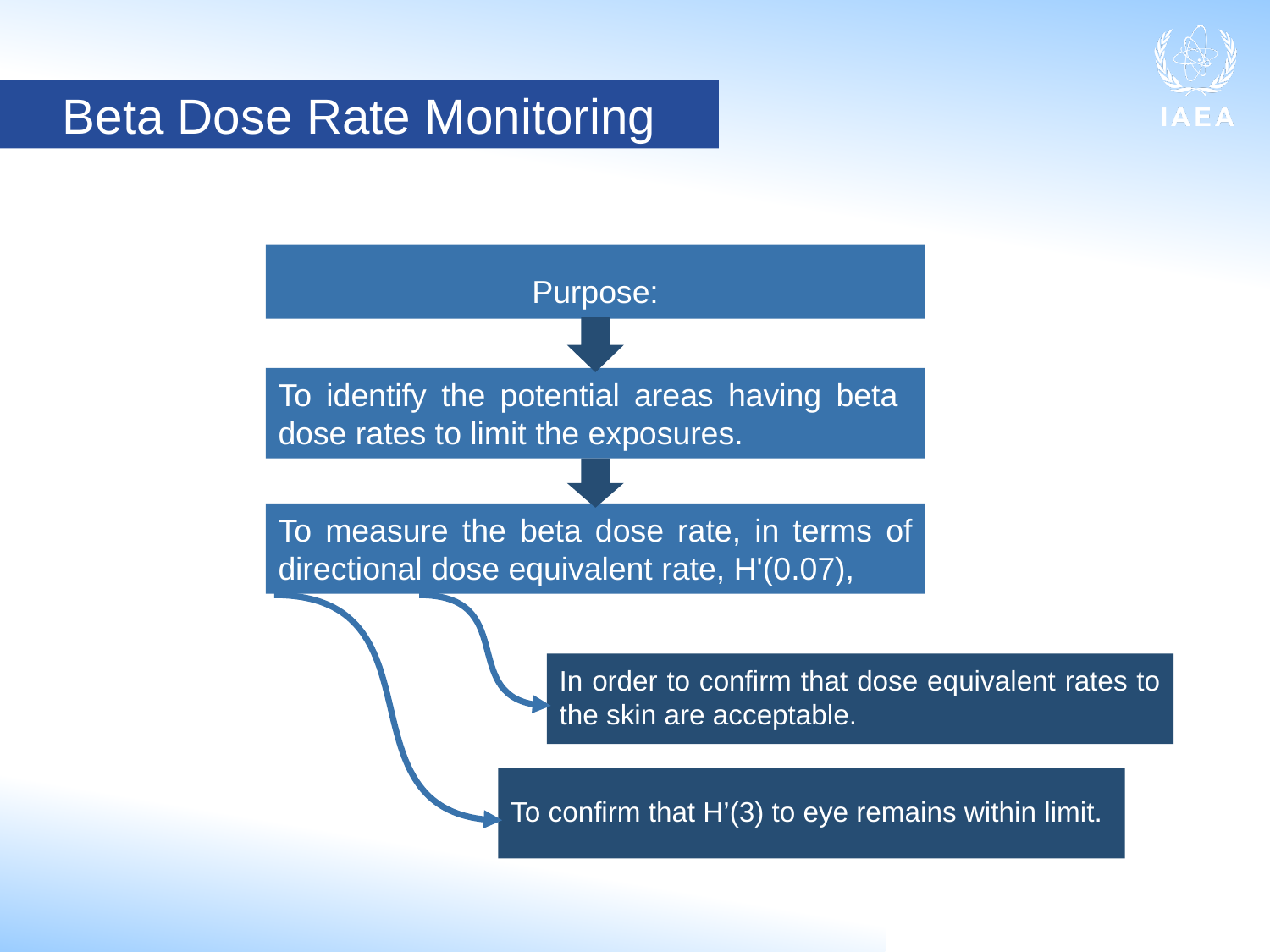

Beta Dose Rate Monitoring
Purpose:

To identify the potential areas having beta  dose rates to limit the exposures.

To measure the beta dose rate, in terms of directional dose equivalent rate, H'(0.07),

In order to confirm that dose equivalent rates to the skin are acceptable.

To confirm that H’(3) to eye remains within limit.